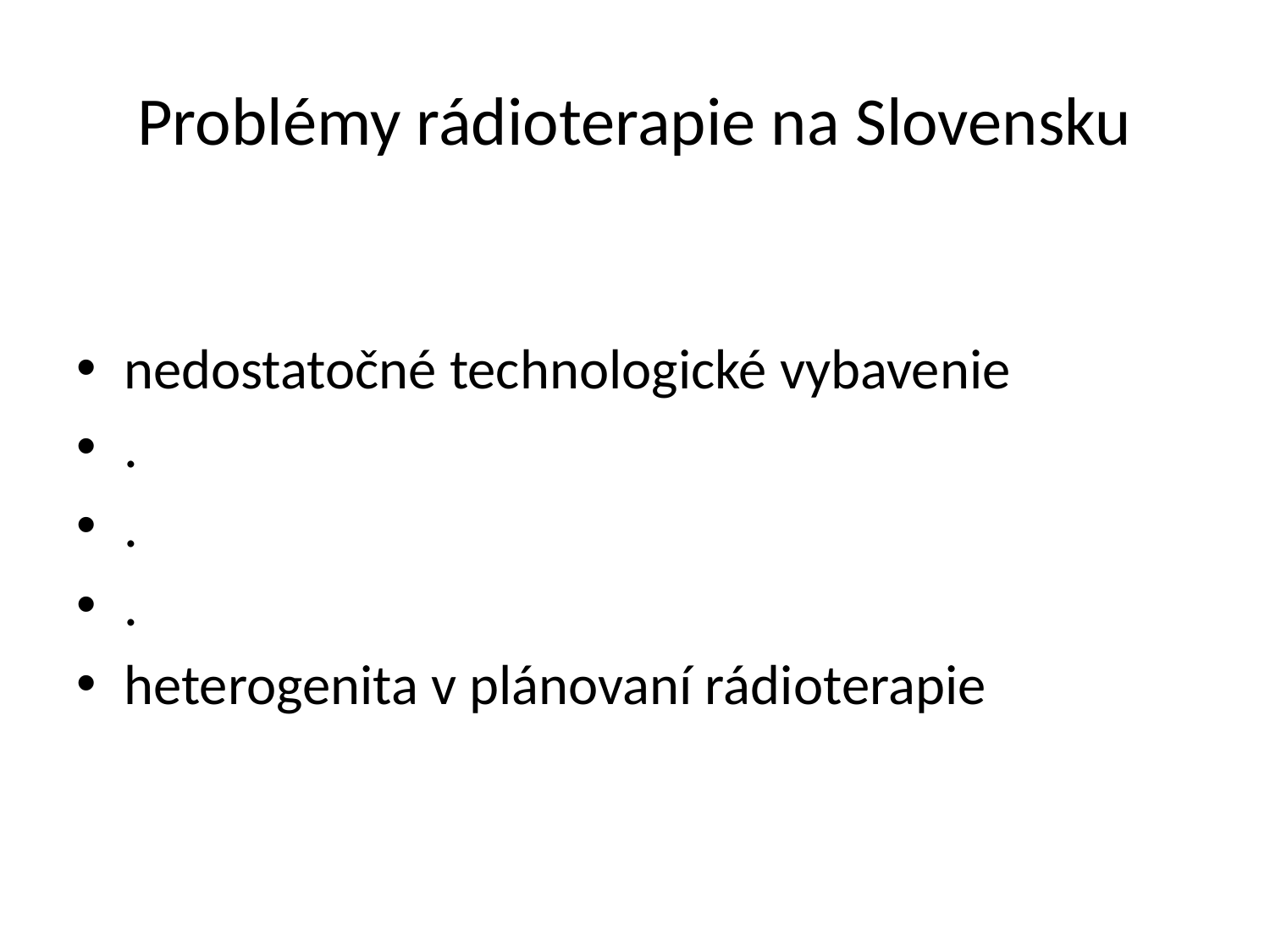

# Problémy rádioterapie na Slovensku
nedostatočné technologické vybavenie
.
.
.
heterogenita v plánovaní rádioterapie